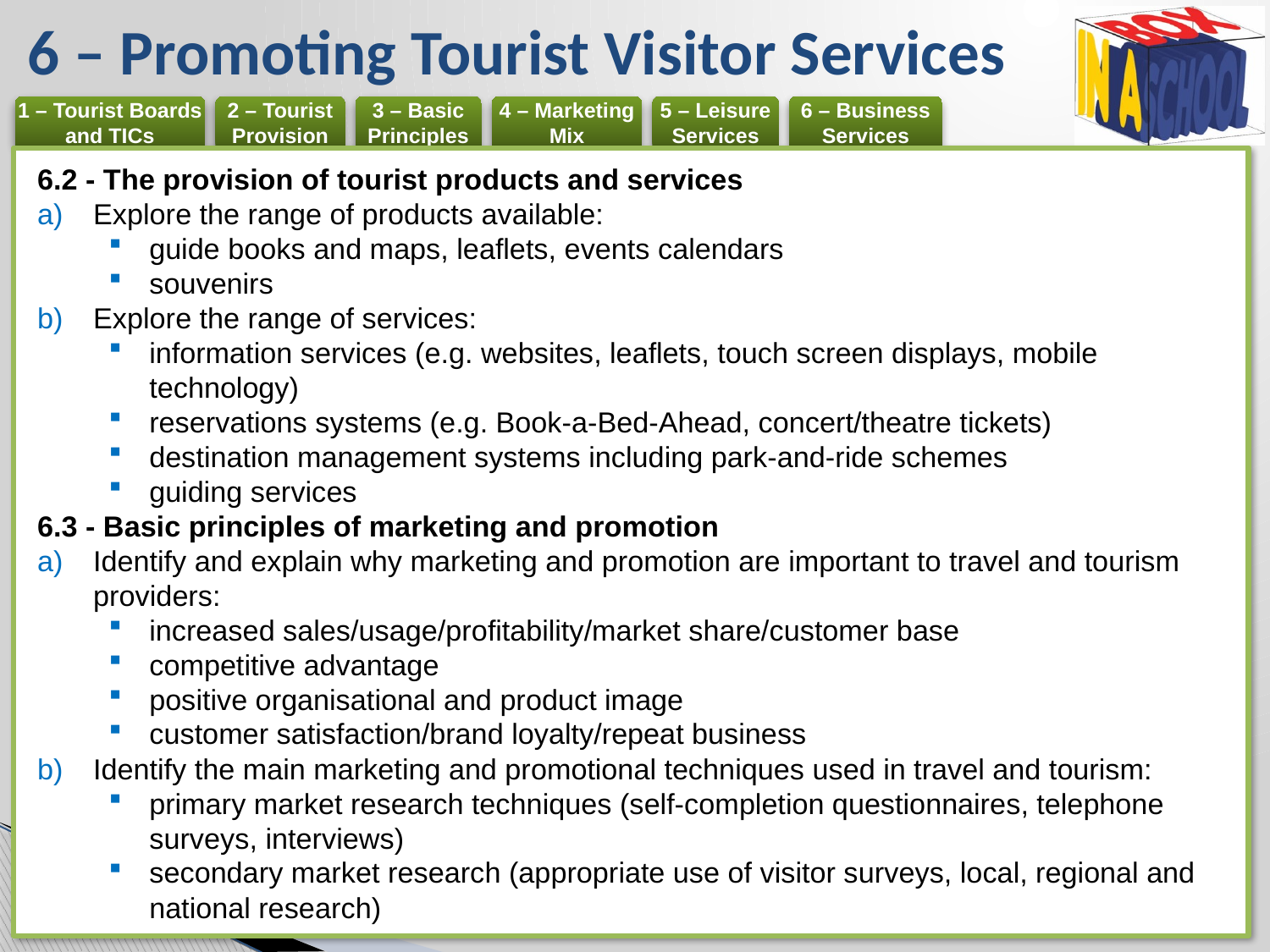

# 6 – Promoting Tourist Visitor Services
6.2 - The provision of tourist products and services
Explore the range of products available:
guide books and maps, leaflets, events calendars
souvenirs
Explore the range of services:
information services (e.g. websites, leaflets, touch screen displays, mobile technology)
reservations systems (e.g. Book-a-Bed-Ahead, concert/theatre tickets)
destination management systems including park-and-ride schemes
guiding services
6.3 - Basic principles of marketing and promotion
Identify and explain why marketing and promotion are important to travel and tourism providers:
increased sales/usage/profitability/market share/customer base
competitive advantage
positive organisational and product image
customer satisfaction/brand loyalty/repeat business
Identify the main marketing and promotional techniques used in travel and tourism:
primary market research techniques (self-completion questionnaires, telephone surveys, interviews)
secondary market research (appropriate use of visitor surveys, local, regional and national research)